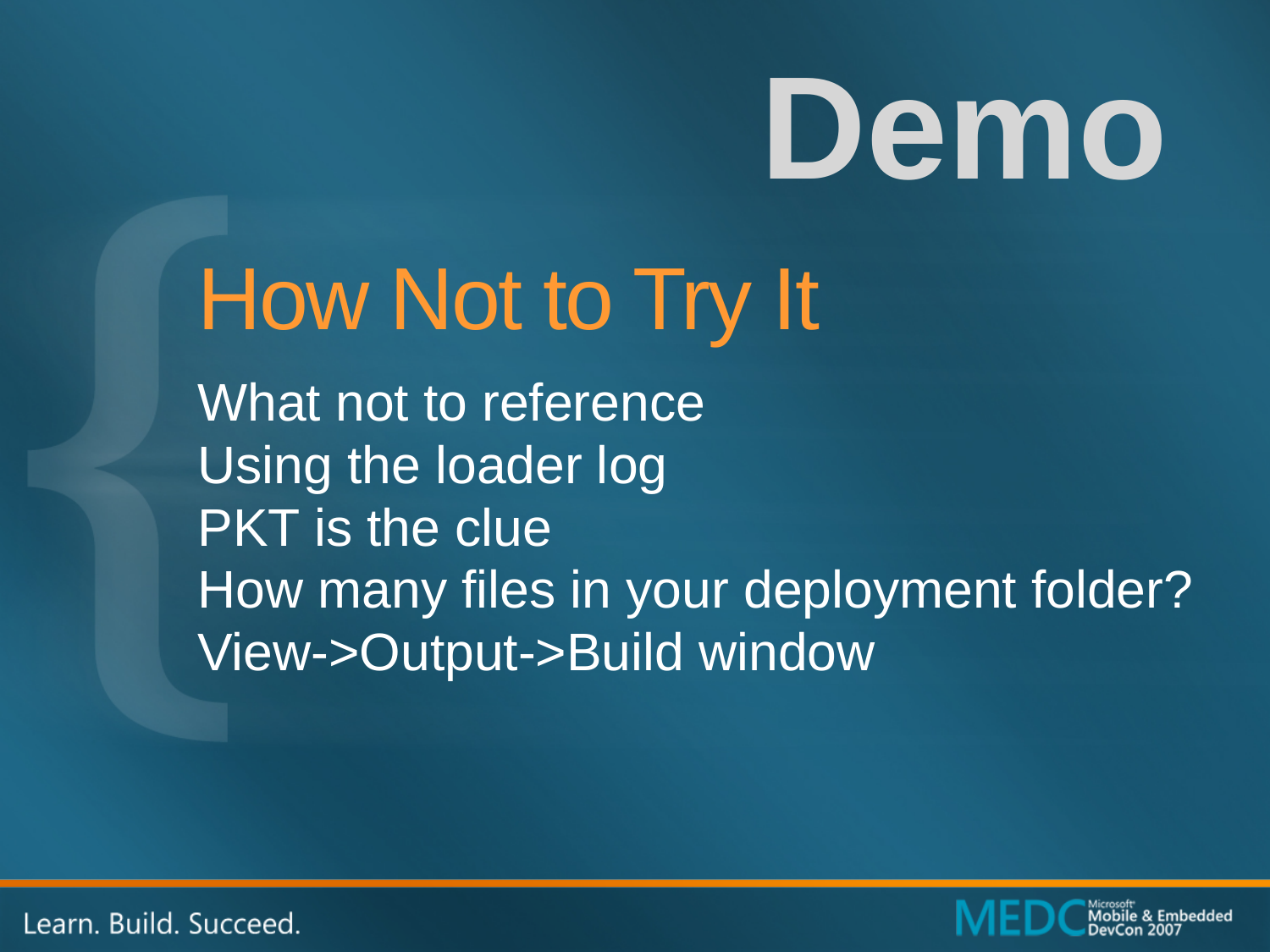

Demo
# How Not to Try It
What not to reference
Using the loader log
PKT is the clue
How many files in your deployment folder?
View->Output->Build window